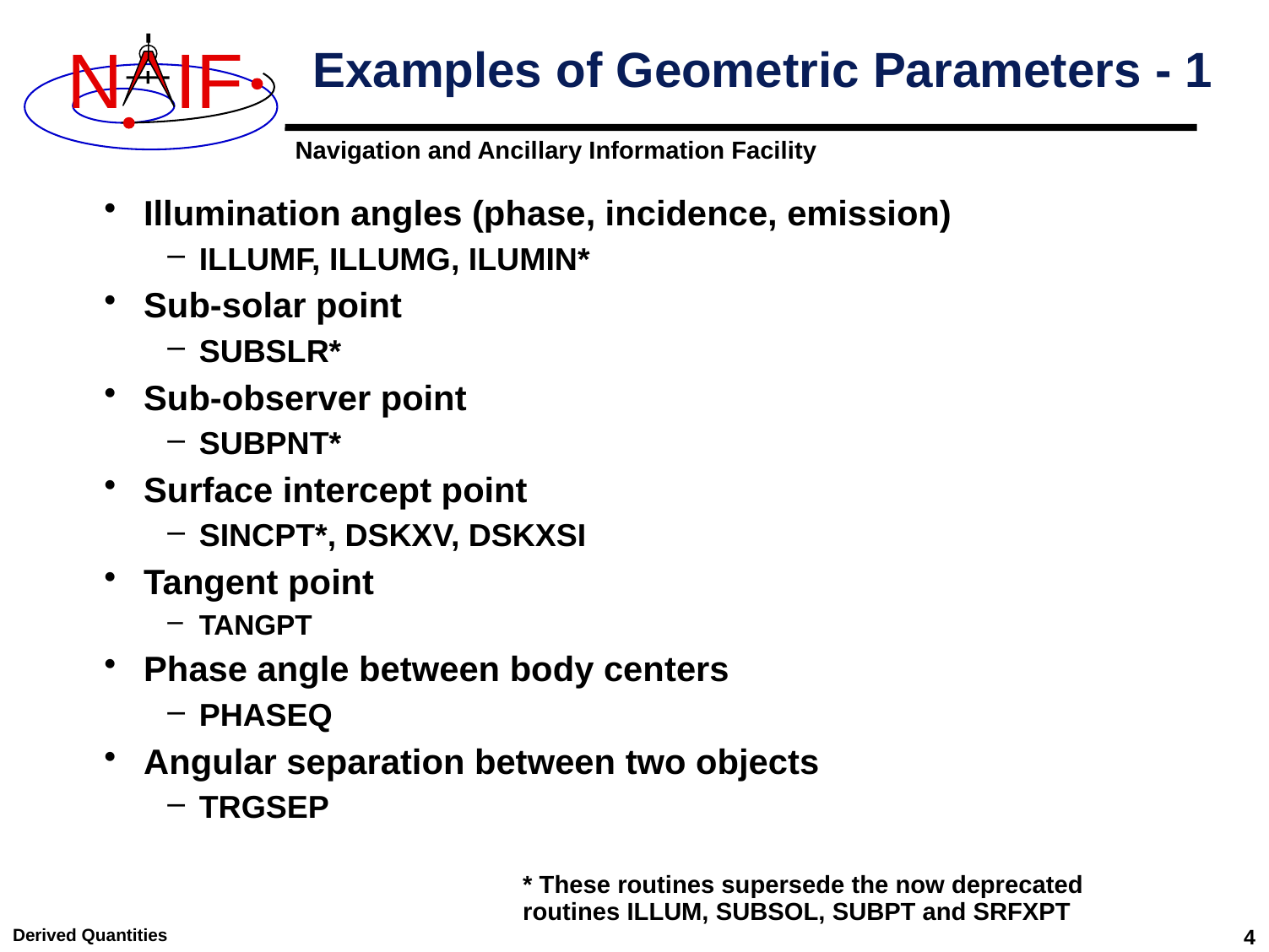

# Examples of Geometric Parameters - 1
Illumination angles (phase, incidence, emission)
ILLUMF, ILLUMG, ILUMIN*
Sub-solar point
SUBSLR*
Sub-observer point
SUBPNT*
Surface intercept point
SINCPT*, DSKXV, DSKXSI
Tangent point
TANGPT
Phase angle between body centers
PHASEQ
Angular separation between two objects
TRGSEP
* These routines supersede the now deprecated routines ILLUM, SUBSOL, SUBPT and SRFXPT
Derived Quantities
4